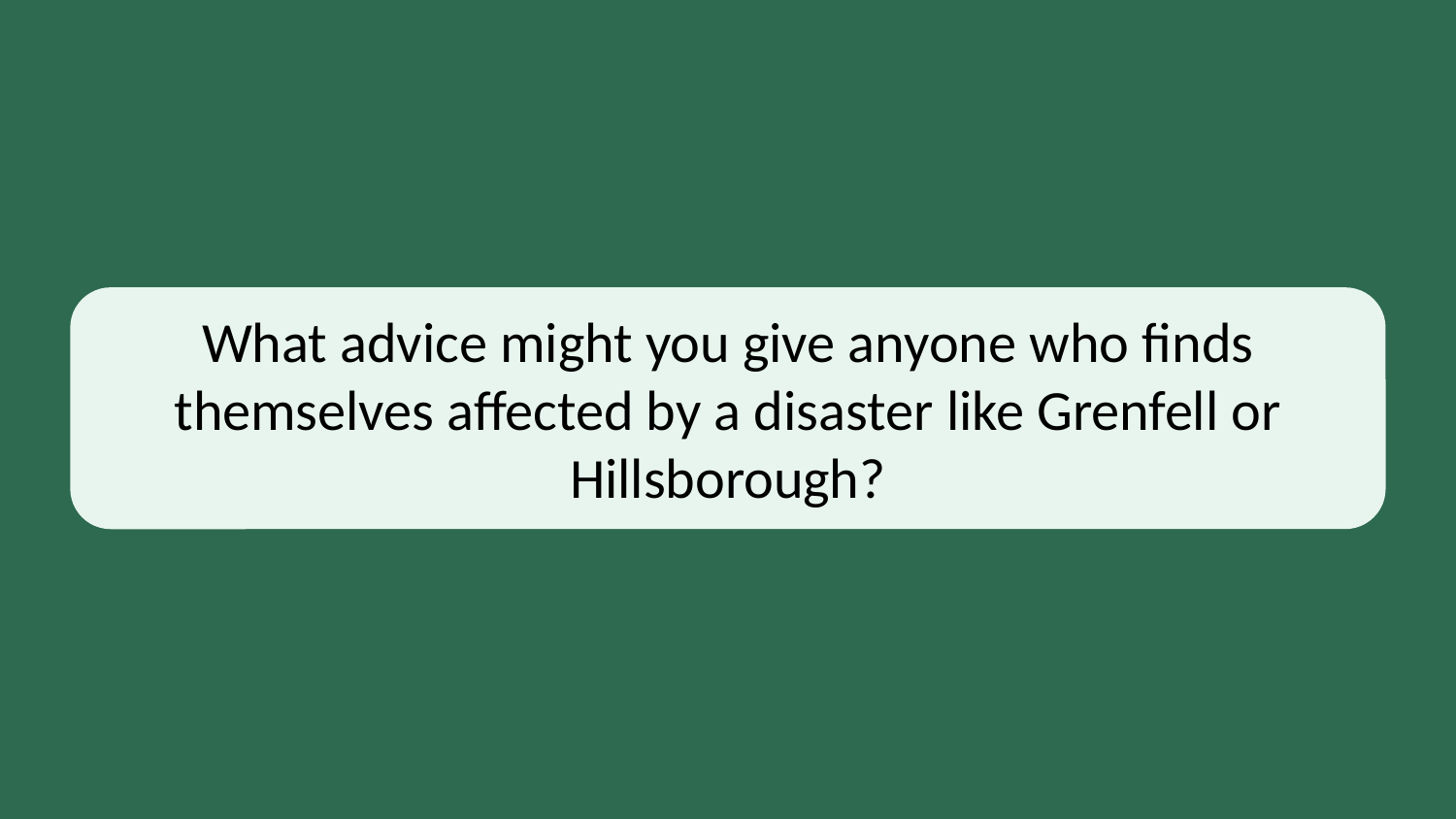

What advice might you give anyone who finds themselves affected by a disaster like Grenfell or Hillsborough?